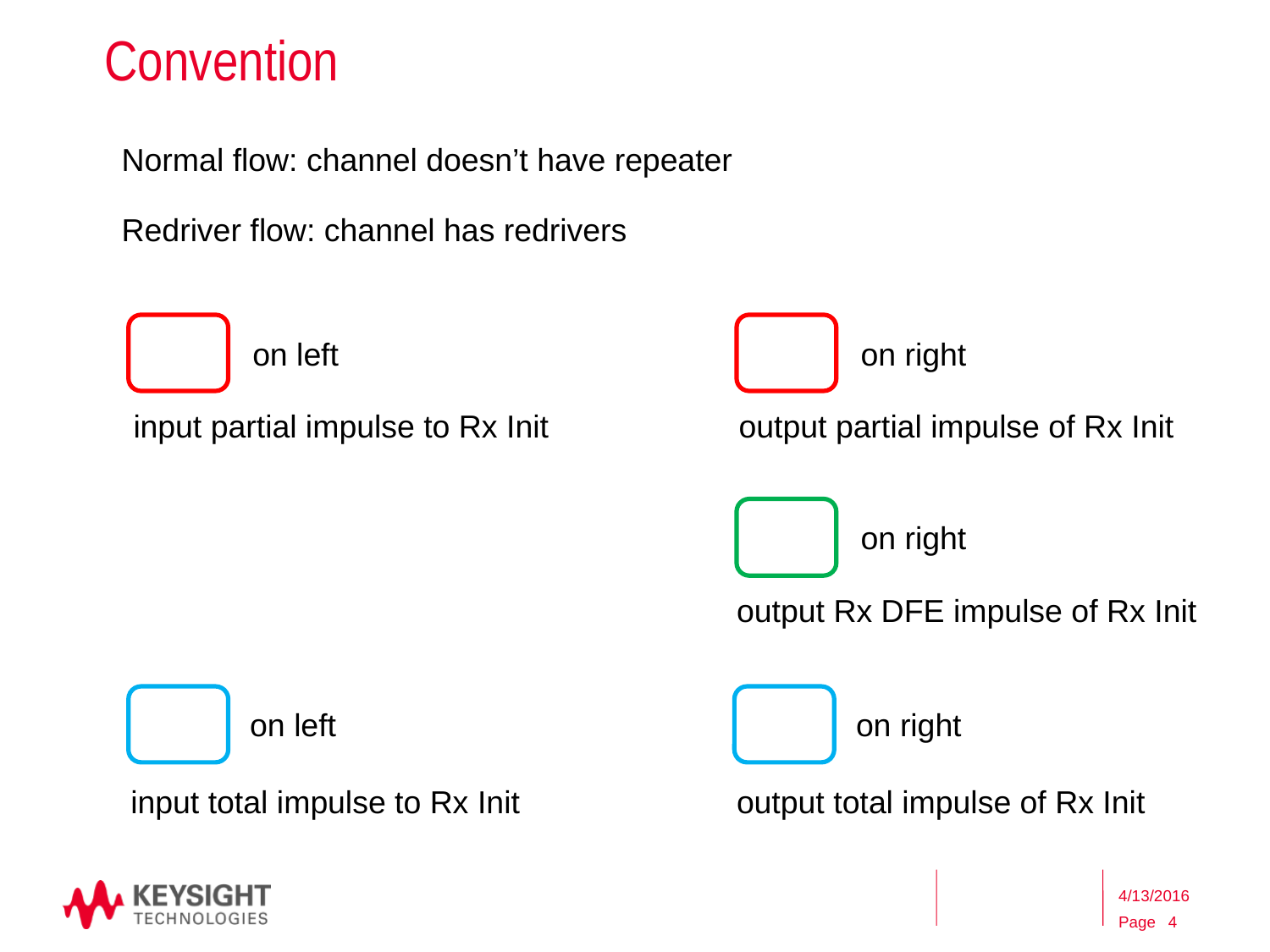

# Convention
Normal flow: channel doesn’t have repeater
Redriver flow: channel has redrivers

on left
on right
input partial impulse to Rx Init
output partial impulse of Rx Init

on right
output Rx DFE impulse of Rx Init

on left
on right
input total impulse to Rx Init
output total impulse of Rx Init
4/13/2016
4